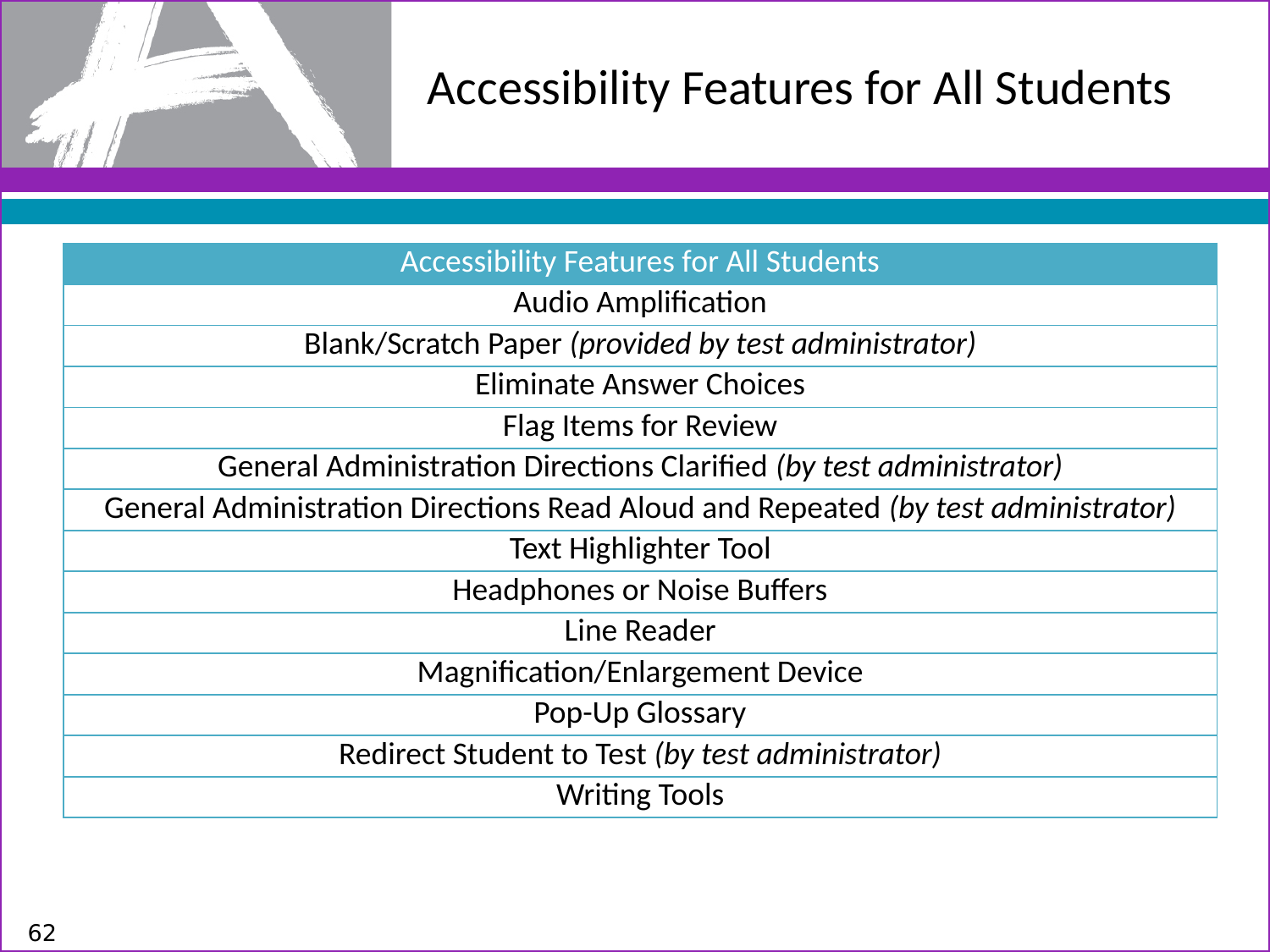

# Accessibility Features for All Students
| Accessibility Features for All Students |
| --- |
| Audio Amplification |
| Blank/Scratch Paper (provided by test administrator) |
| Eliminate Answer Choices |
| Flag Items for Review |
| General Administration Directions Clarified (by test administrator) |
| General Administration Directions Read Aloud and Repeated (by test administrator) |
| Text Highlighter Tool |
| Headphones or Noise Buffers |
| Line Reader |
| Magnification/Enlargement Device |
| Pop-Up Glossary |
| Redirect Student to Test (by test administrator) |
| Writing Tools |
62